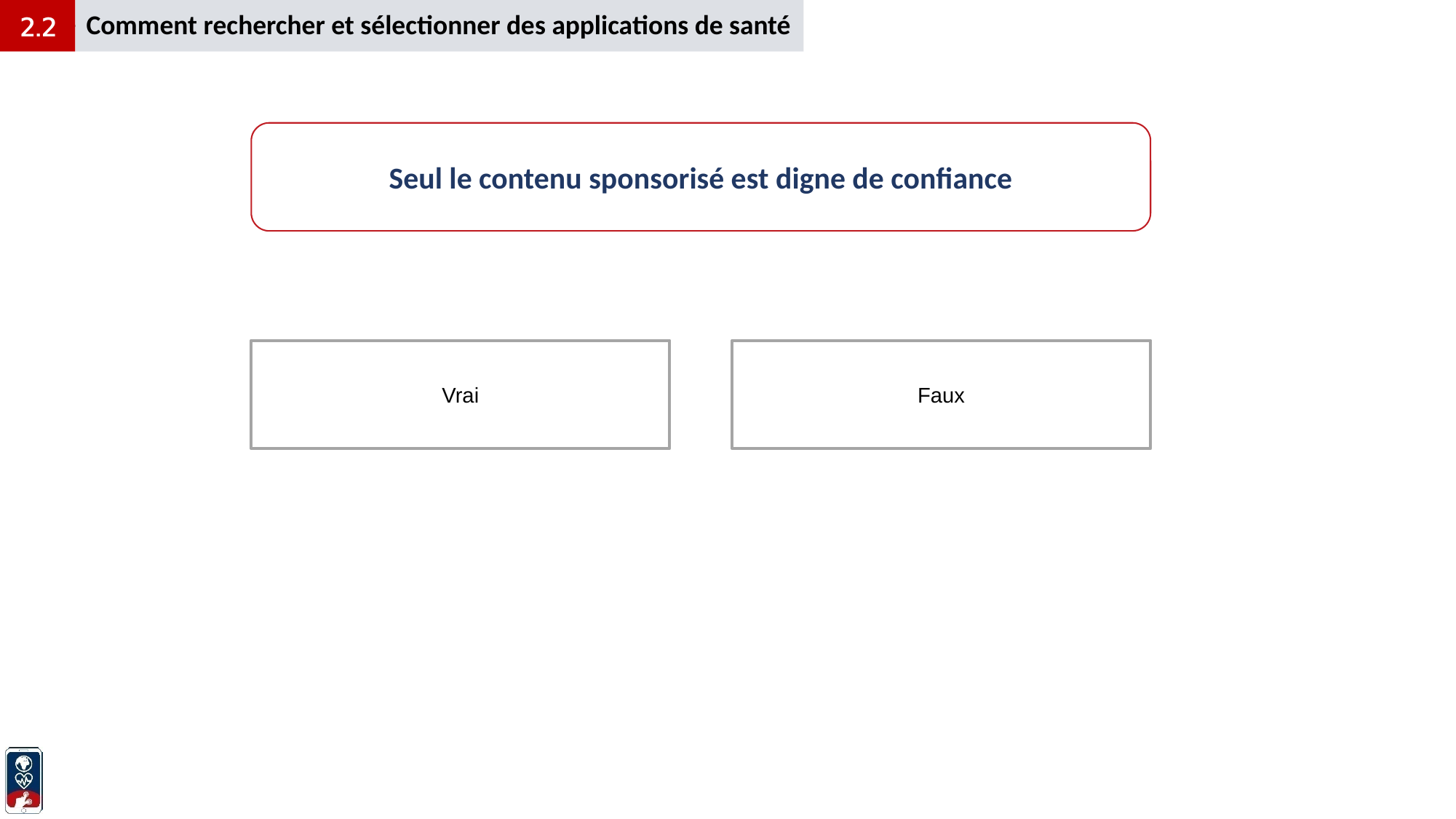

Comment rechercher et sélectionner des applications de santé
1
2.2
Seul le contenu sponsorisé est digne de confiance
Vrai
Faux